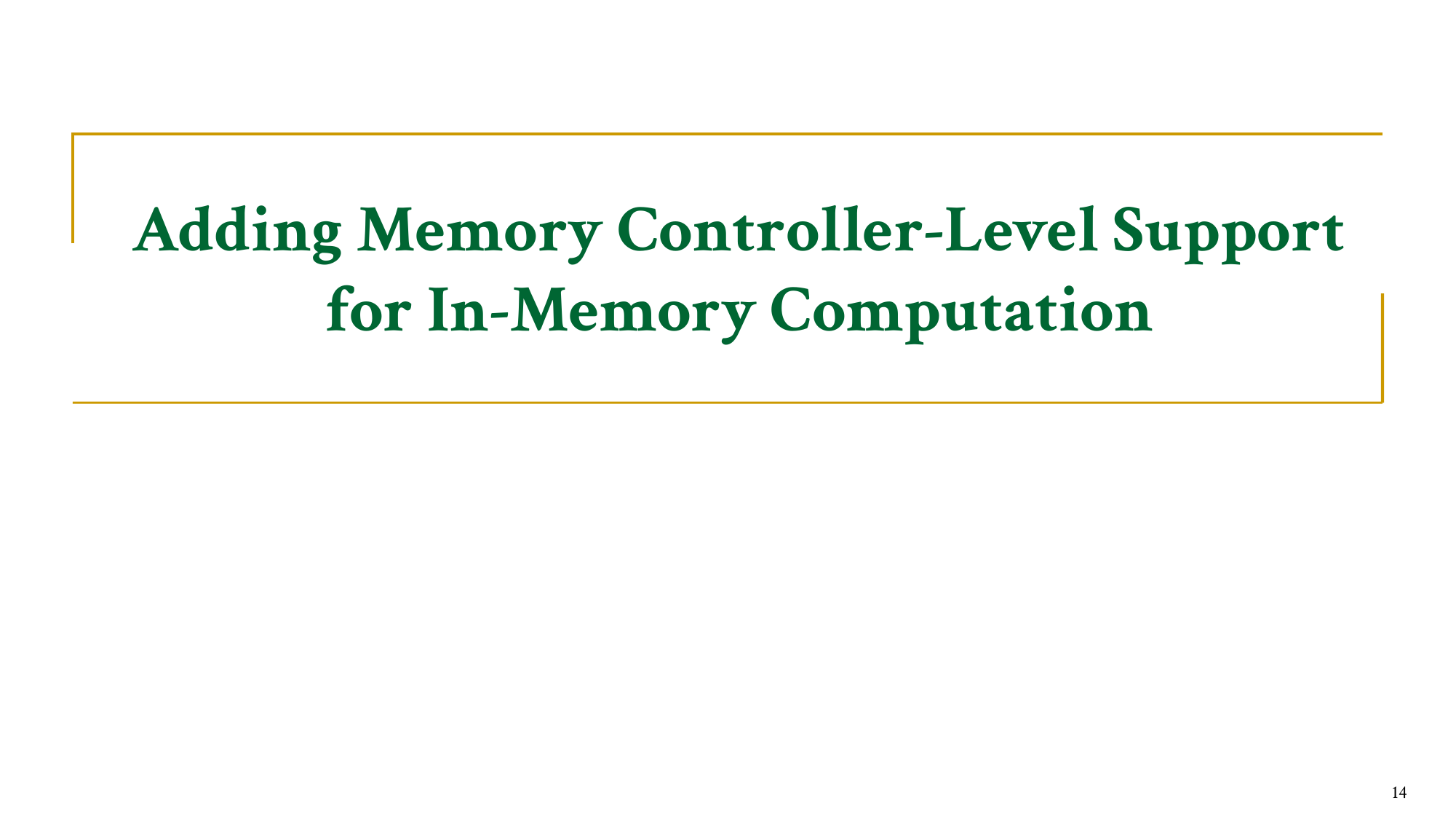

# Adding Memory Controller-Level Support for In-Memory Computation

14